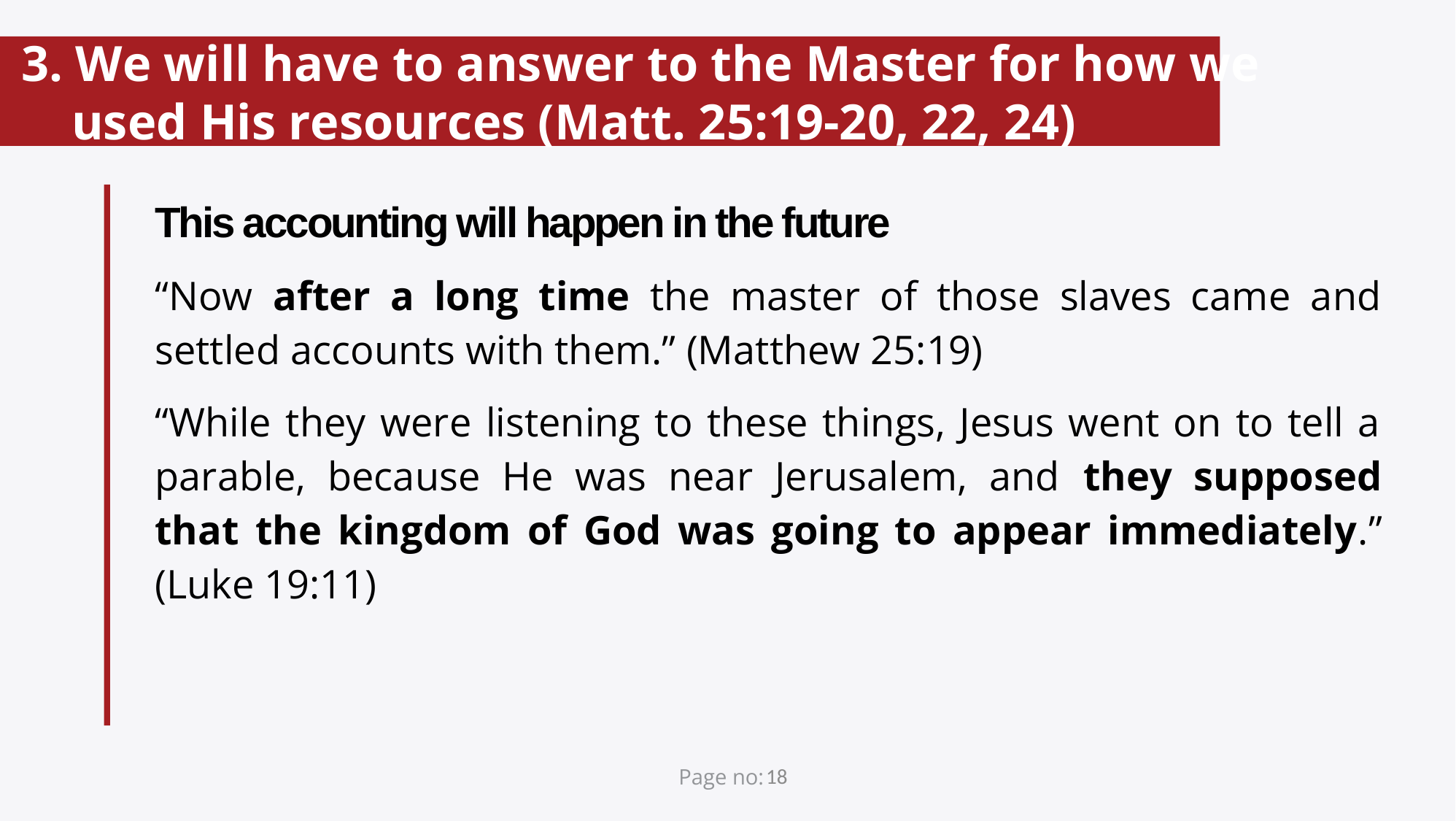

# 3. We will have to answer to the Master for how we used His resources (Matt. 25:19-20, 22, 24)
This accounting will happen in the future
“Now after a long time the master of those slaves came and settled accounts with them.” (Matthew 25:19)
“While they were listening to these things, Jesus went on to tell a parable, because He was near Jerusalem, and they supposed that the kingdom of God was going to appear immediately.” (Luke 19:11)